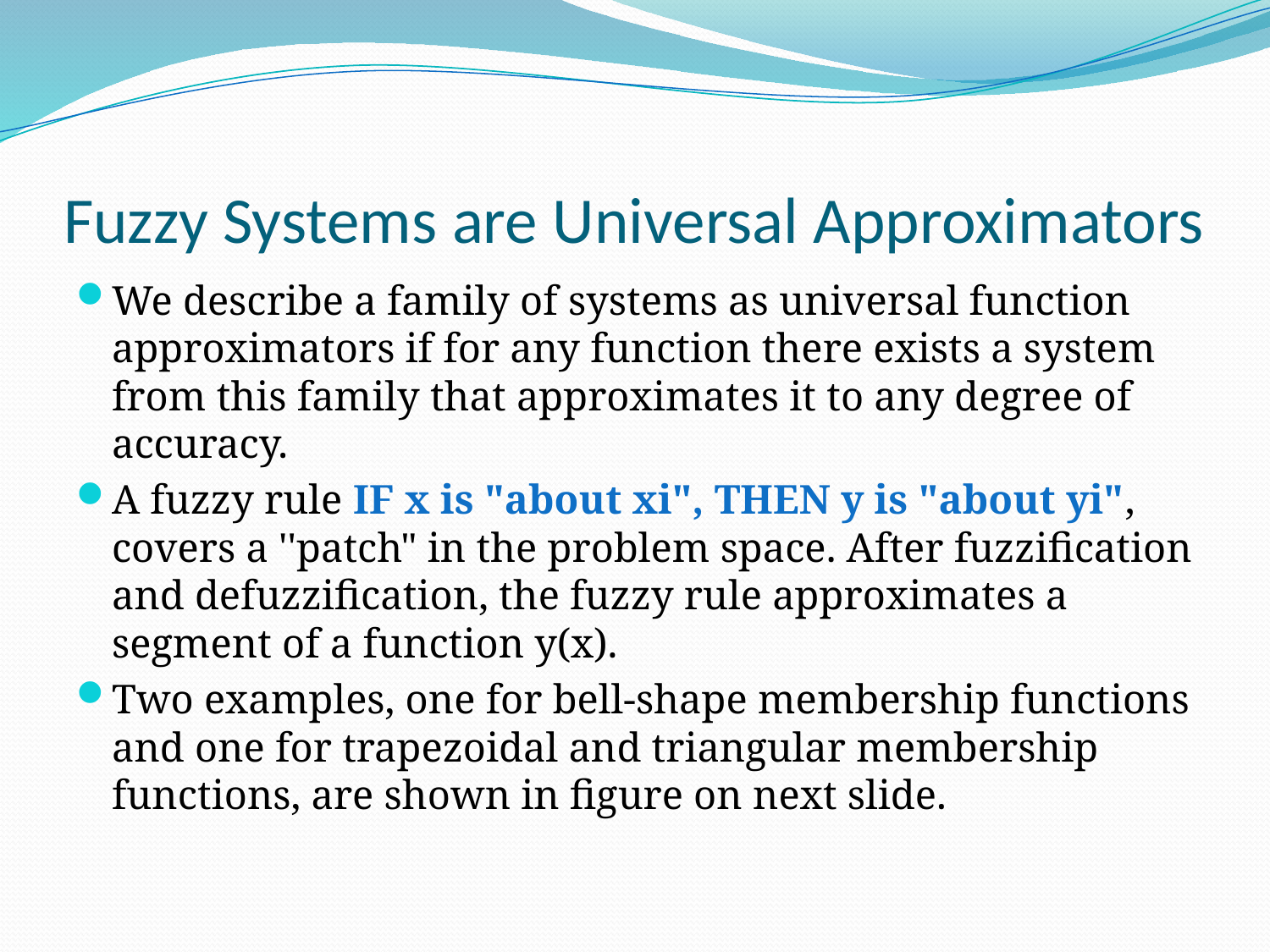

# Fuzzy Systems are Universal Approximators
We describe a family of systems as universal function approximators if for any function there exists a system from this family that approximates it to any degree of accuracy.
A fuzzy rule IF x is "about xi", THEN y is "about yi", covers a ''patch" in the problem space. After fuzzification and defuzzification, the fuzzy rule approximates a segment of a function y(x).
Two examples, one for bell-shape membership functions and one for trapezoidal and triangular membership functions, are shown in figure on next slide.